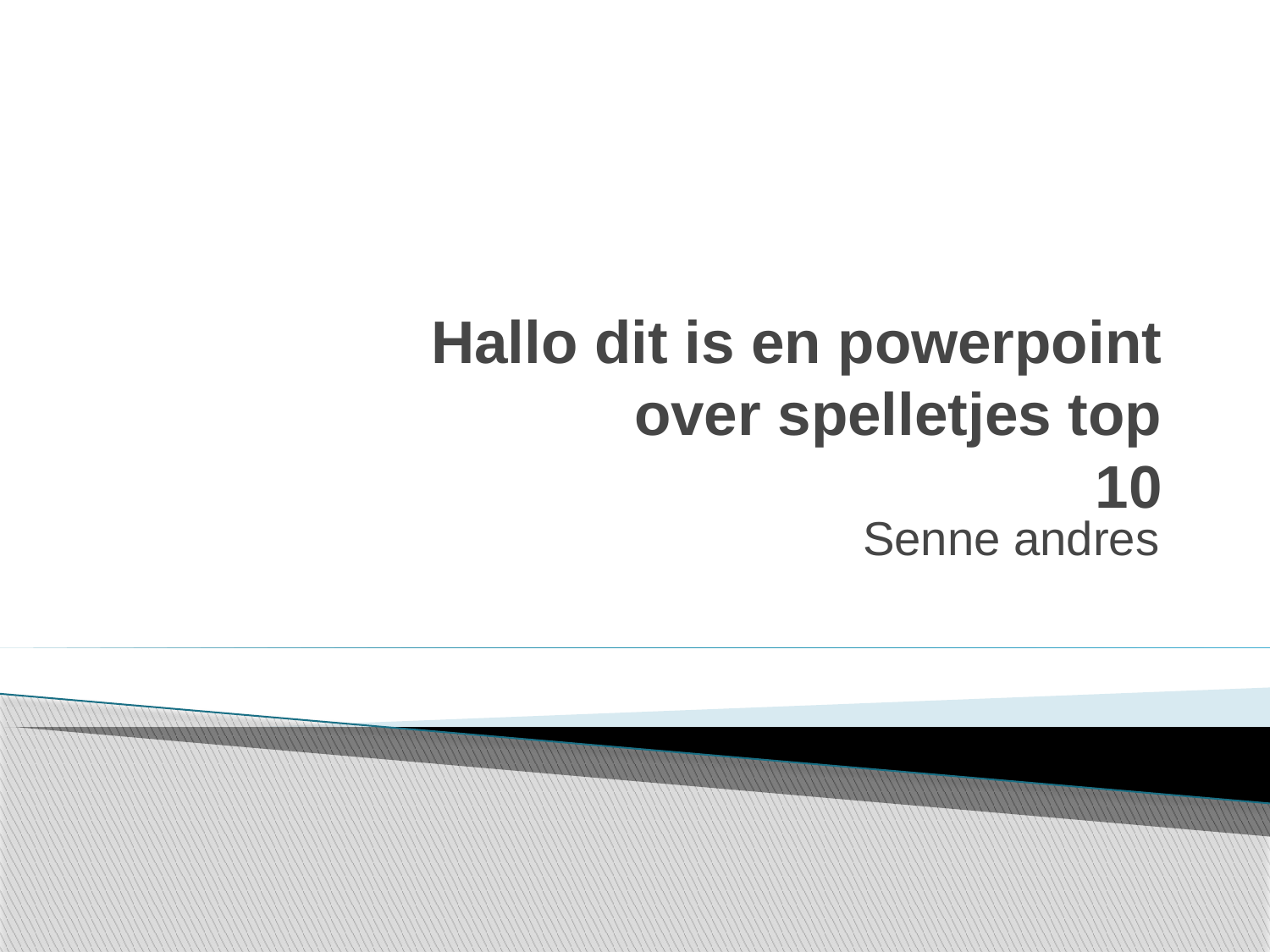

# Hallo dit is en powerpoint over spelletjes top 10
Senne andres